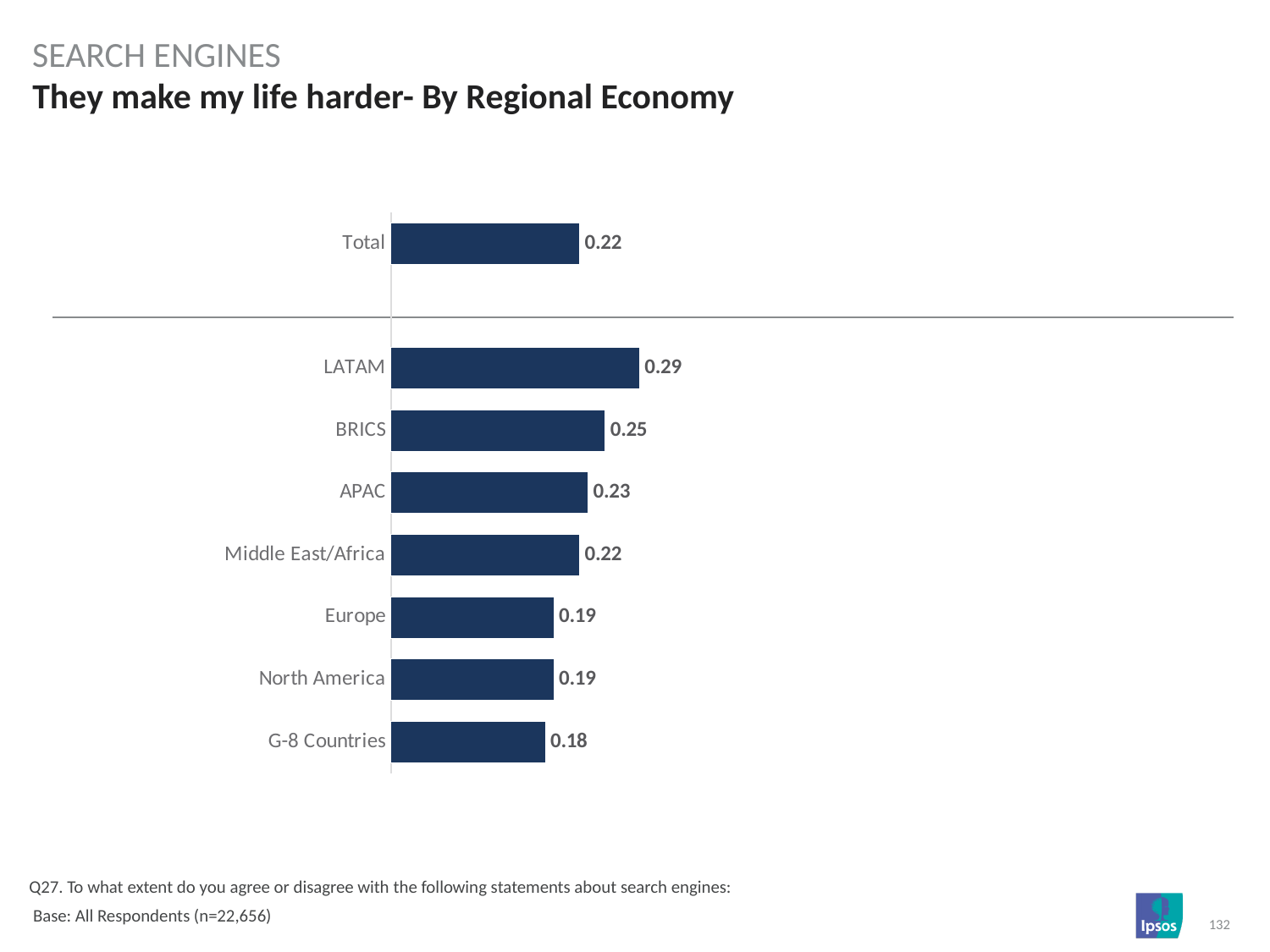

SEARCH ENGINES
# They make my life harder- By Regional Economy

### Chart

| Category | Column1 |
|---|---|
| Total | 0.22 |
|  | None |
| LATAM | 0.29 |
| BRICS | 0.25 |
| APAC | 0.23 |
| Middle East/Africa | 0.22 |
| Europe | 0.19 |
| North America | 0.19 |
| G-8 Countries | 0.18 |
Q27. To what extent do you agree or disagree with the following statements about search engines:
 Base: All Respondents (n=22,656)